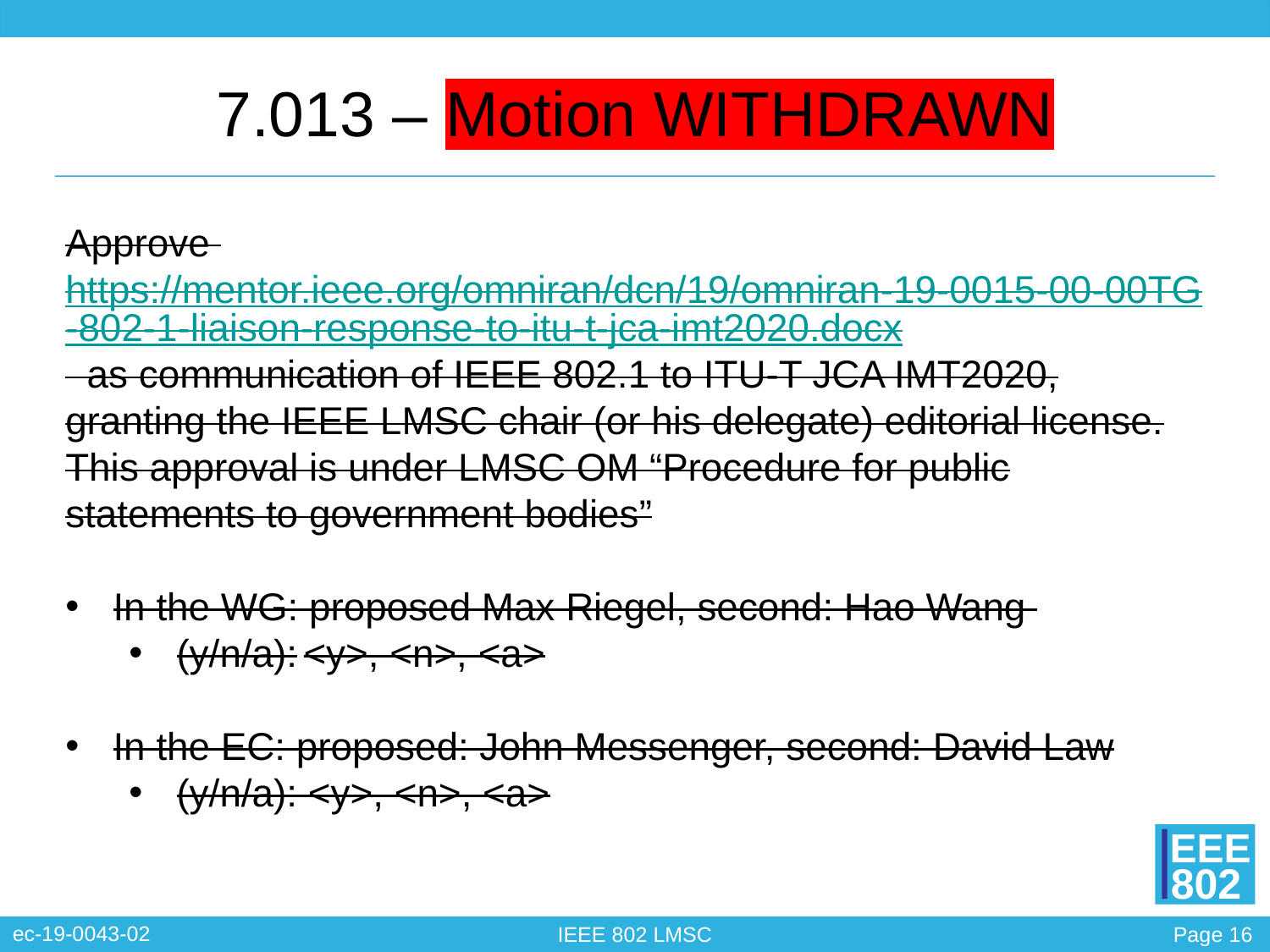

# 7.013 – Motion WITHDRAWN
Approve https://mentor.ieee.org/omniran/dcn/19/omniran-19-0015-00-00TG-802-1-liaison-response-to-itu-t-jca-imt2020.docx  as communication of IEEE 802.1 to ITU-T JCA IMT2020, granting the IEEE LMSC chair (or his delegate) editorial license.
This approval is under LMSC OM “Procedure for public statements to government bodies”

In the WG: proposed Max Riegel, second: Hao Wang
(y/n/a):	<y>, <n>, <a>

In the EC: proposed: John Messenger, second: David Law
(y/n/a): <y>, <n>, <a>